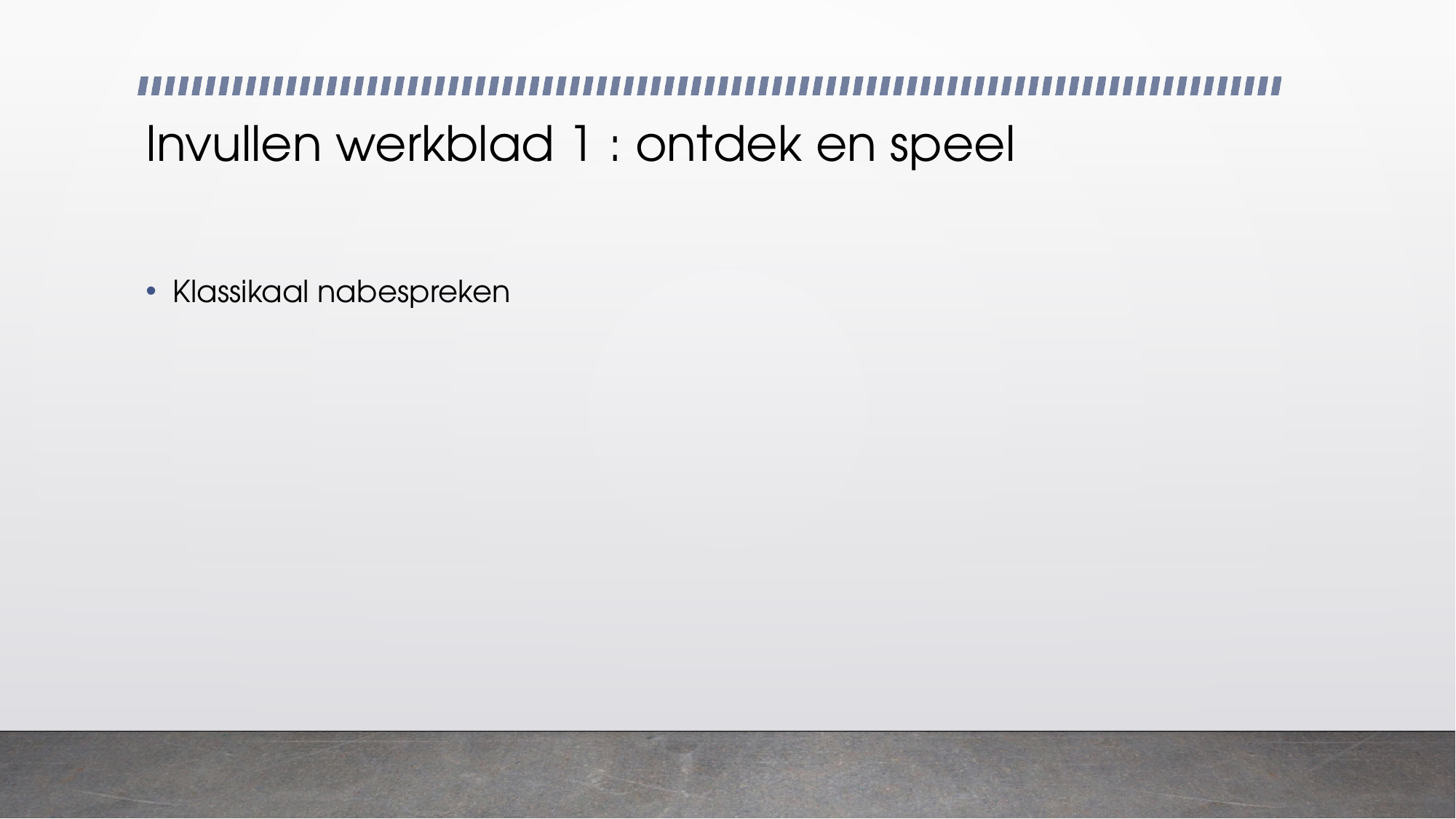

# Invullen werkblad 1 : ontdek en speel
Klassikaal nabespreken